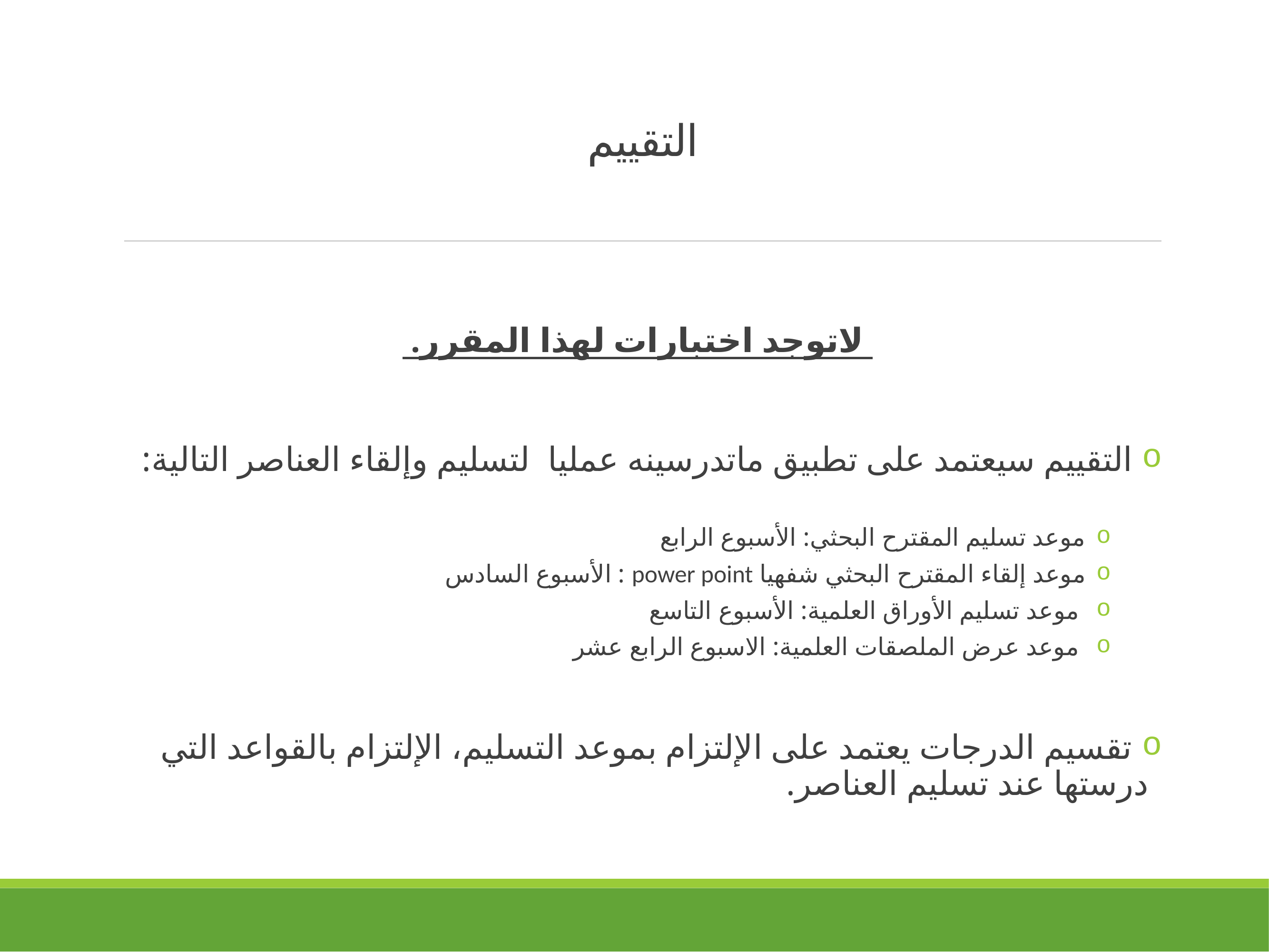

# التقييم

 لاتوجد اختبارات لهذا المقرر.

 التقييم سيعتمد على تطبيق ماتدرسينه عمليا  لتسليم وإلقاء العناصر التالية:

موعد تسليم المقترح البحثي: الأسبوع الرابع
موعد إلقاء المقترح البحثي شفهيا power point : الأسبوع السادس
 موعد تسليم الأوراق العلمية: الأسبوع التاسع
 موعد عرض الملصقات العلمية: الاسبوع الرابع عشر

 تقسيم الدرجات يعتمد على الإلتزام بموعد التسليم، الإلتزام بالقواعد التي درستها عند تسليم العناصر.